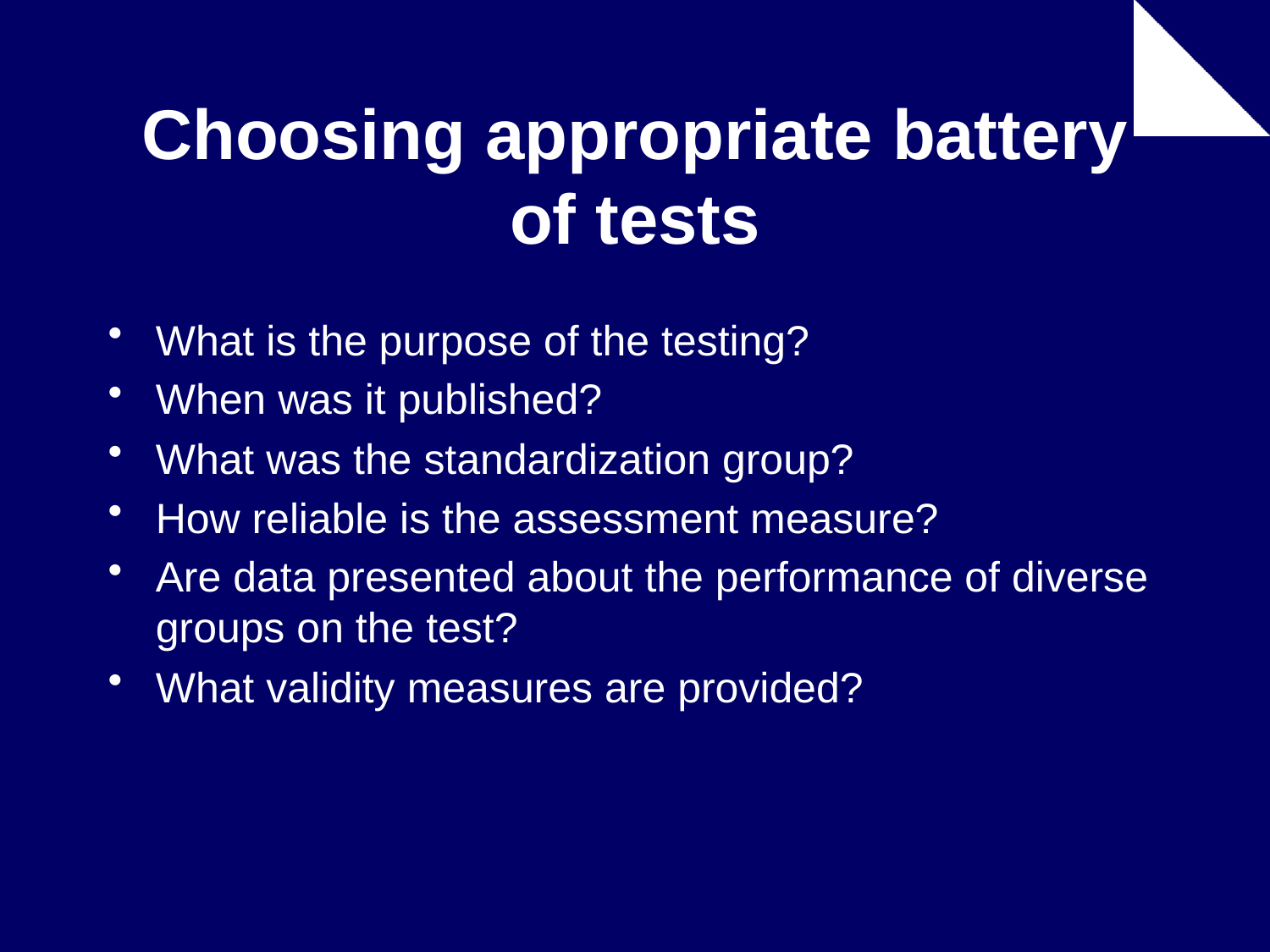

# Choosing appropriate battery of tests
What is the purpose of the testing?
When was it published?
What was the standardization group?
How reliable is the assessment measure?
Are data presented about the performance of diverse groups on the test?
What validity measures are provided?